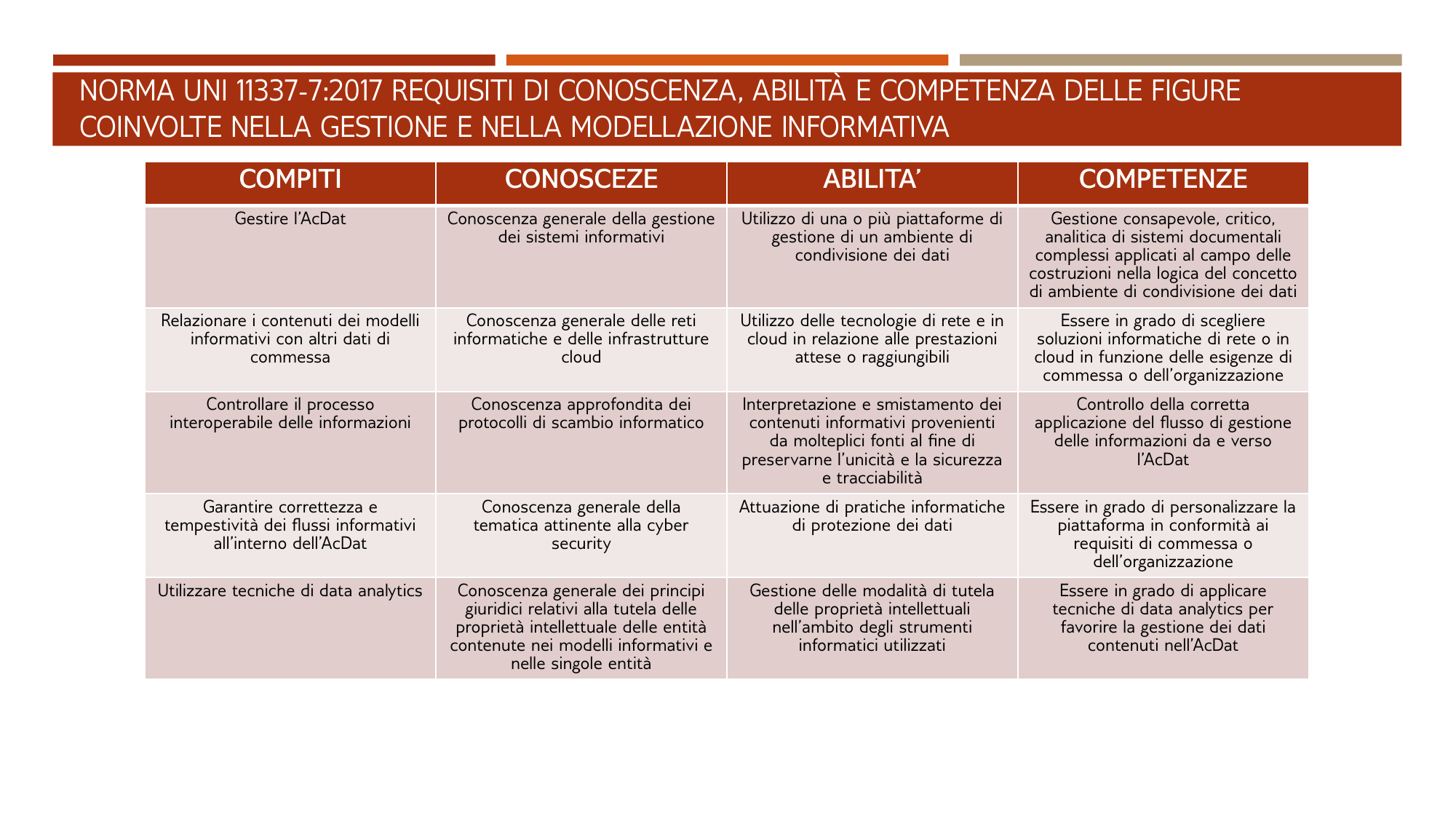

# Norma UNI 11337-7:2017 Requisiti di conoscenza, abilità e competenza delle figure coinvolte nella gestione e nella modellazione informativa
| COMPITI | CONOSCEZE | ABILITA’ | COMPETENZE |
| --- | --- | --- | --- |
| Gestire l’AcDat | Conoscenza generale della gestione dei sistemi informativi | Utilizzo di una o più piattaforme di gestione di un ambiente di condivisione dei dati | Gestione consapevole, critico, analitica di sistemi documentali complessi applicati al campo delle costruzioni nella logica del concetto di ambiente di condivisione dei dati |
| Relazionare i contenuti dei modelli informativi con altri dati di commessa | Conoscenza generale delle reti informatiche e delle infrastrutture cloud | Utilizzo delle tecnologie di rete e in cloud in relazione alle prestazioni attese o raggiungibili | Essere in grado di scegliere soluzioni informatiche di rete o in cloud in funzione delle esigenze di commessa o dell’organizzazione |
| Controllare il processo interoperabile delle informazioni | Conoscenza approfondita dei protocolli di scambio informatico | Interpretazione e smistamento dei contenuti informativi provenienti da molteplici fonti al fine di preservarne l’unicità e la sicurezza e tracciabilità | Controllo della corretta applicazione del flusso di gestione delle informazioni da e verso l’AcDat |
| Garantire correttezza e tempestività dei flussi informativi all’interno dell’AcDat | Conoscenza generale della tematica attinente alla cyber security | Attuazione di pratiche informatiche di protezione dei dati | Essere in grado di personalizzare la piattaforma in conformità ai requisiti di commessa o dell’organizzazione |
| Utilizzare tecniche di data analytics | Conoscenza generale dei principi giuridici relativi alla tutela delle proprietà intellettuale delle entità contenute nei modelli informativi e nelle singole entità | Gestione delle modalità di tutela delle proprietà intellettuali nell’ambito degli strumenti informatici utilizzati | Essere in grado di applicare tecniche di data analytics per favorire la gestione dei dati contenuti nell’AcDat |